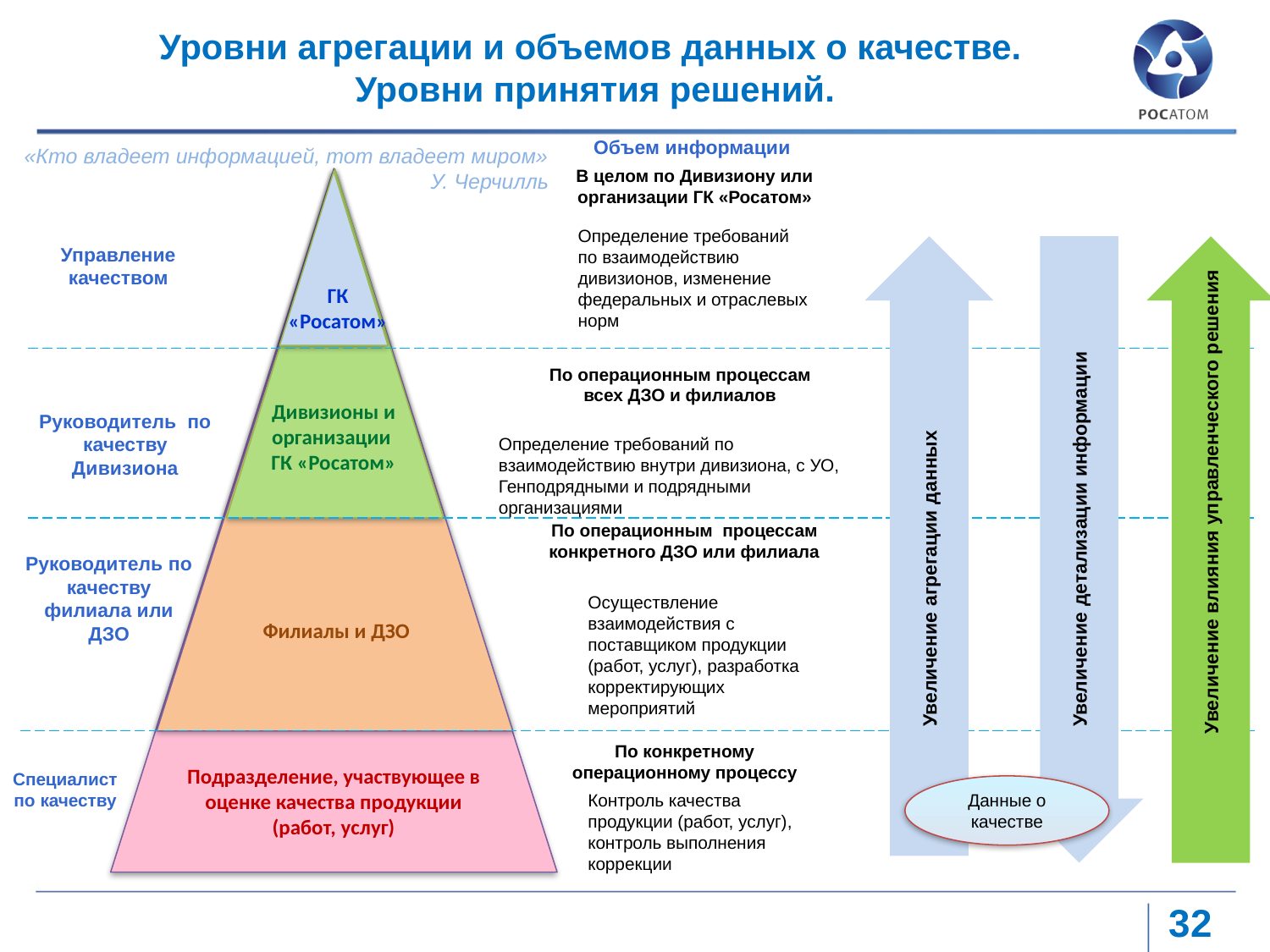

# Уровни агрегации и объемов данных о качестве. Уровни принятия решений.
Объем информации
«Кто владеет информацией, тот владеет миром»
У. Черчилль
В целом по Дивизиону или организации ГК «Росатом»

Определение требований по взаимодействию дивизионов, изменение федеральных и отраслевых норм

Управление качеством

ГК
«Росатом»
По операционным процессам всех ДЗО и филиалов
Дивизионы и организации
ГК «Росатом»
Руководитель  по качеству Дивизиона
Определение требований по взаимодействию внутри дивизиона, с УО, Генподрядными и подрядными организациями
Увеличение влияния управленческого решения
Увеличение агрегации данных
Увеличение детализации информации
По операционным  процессам конкретного ДЗО или филиала
Руководитель по качеству филиала или ДЗО
Осуществление взаимодействия с поставщиком продукции (работ, услуг), разработка корректирующих мероприятий
Филиалы и ДЗО
По конкретному операционному процессу
Подразделение, участвующее в оценке качества продукции (работ, услуг)
Специалист по качеству
Данные о качестве
Контроль качества продукции (работ, услуг), контроль выполнения коррекции
32